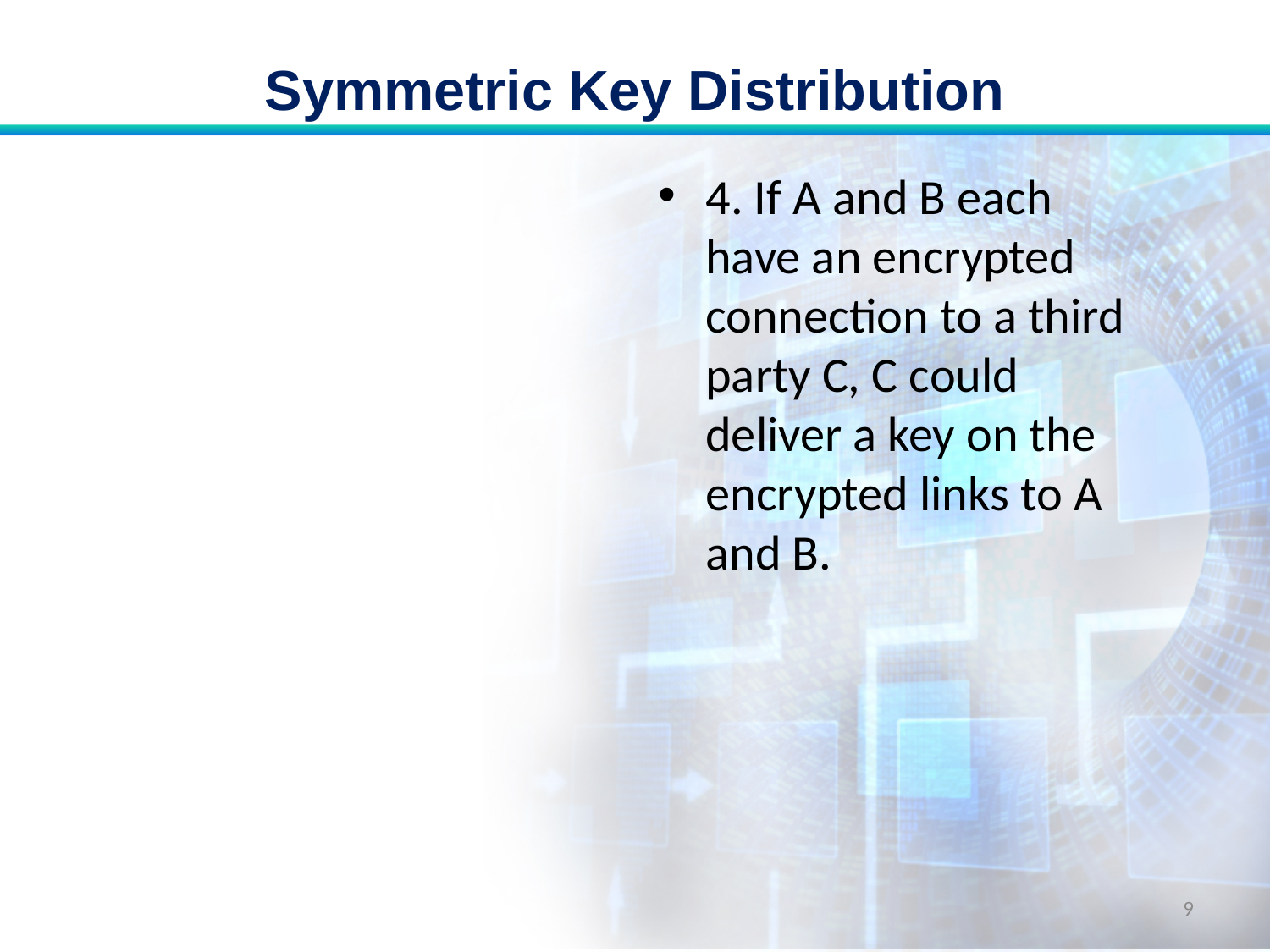

# Symmetric Key Distribution
4. If A and B each have an encrypted connection to a third party C, C could deliver a key on the encrypted links to A and B.
9